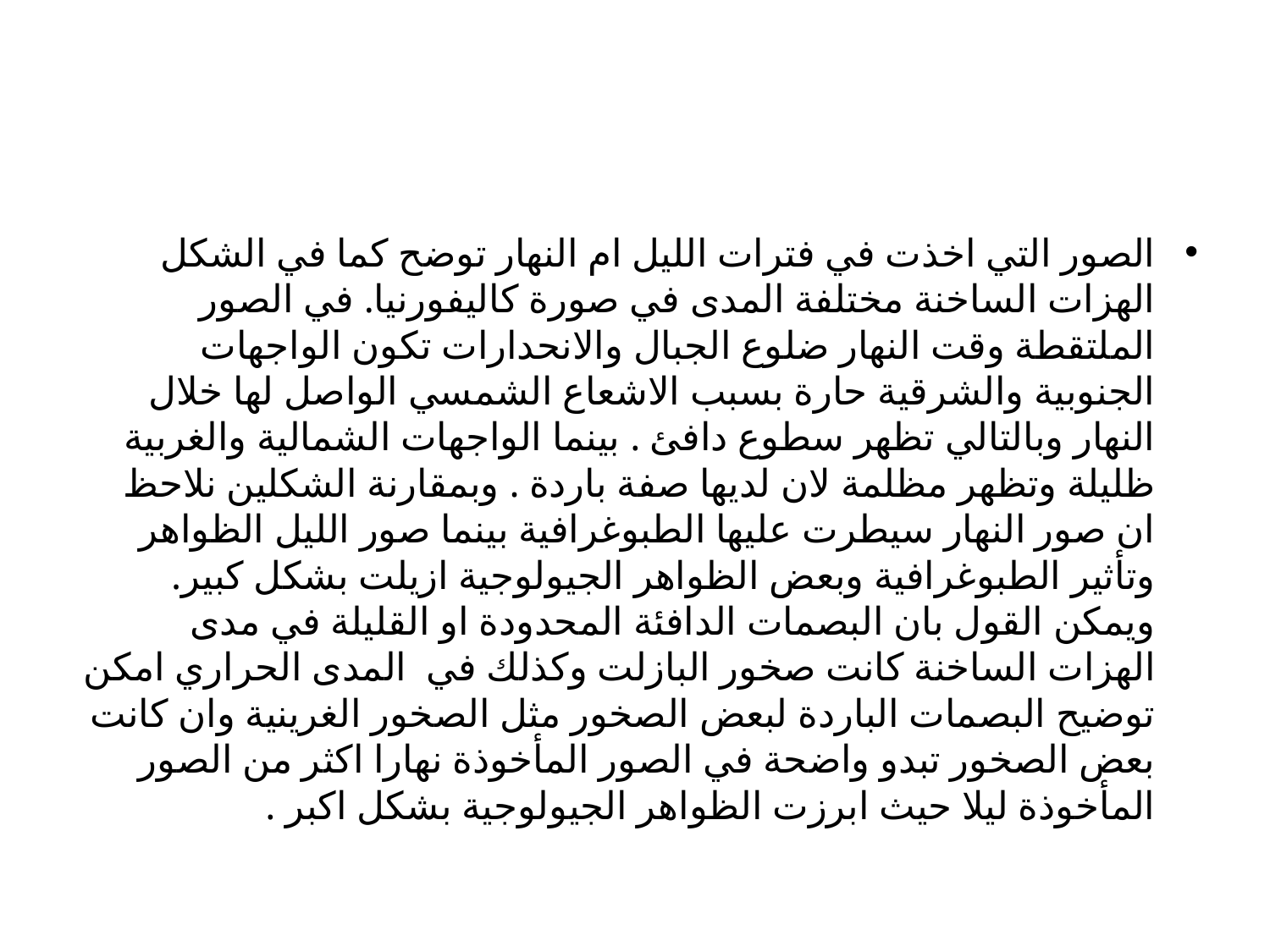

الصور التي اخذت في فترات الليل ام النهار توضح كما في الشكل الهزات الساخنة مختلفة المدى في صورة كاليفورنيا. في الصور الملتقطة وقت النهار ضلوع الجبال والانحدارات تكون الواجهات الجنوبية والشرقية حارة بسبب الاشعاع الشمسي الواصل لها خلال النهار وبالتالي تظهر سطوع دافئ . بينما الواجهات الشمالية والغربية ظليلة وتظهر مظلمة لان لديها صفة باردة . وبمقارنة الشكلين نلاحظ ان صور النهار سيطرت عليها الطبوغرافية بينما صور الليل الظواهر وتأثير الطبوغرافية وبعض الظواهر الجيولوجية ازيلت بشكل كبير.  ويمكن القول بان البصمات الدافئة المحدودة او القليلة في مدى الهزات الساخنة كانت صخور البازلت وكذلك في  المدى الحراري امكن توضيح البصمات الباردة لبعض الصخور مثل الصخور الغرينية وان كانت بعض الصخور تبدو واضحة في الصور المأخوذة نهارا اكثر من الصور المأخوذة ليلا حيث ابرزت الظواهر الجيولوجية بشكل اكبر .